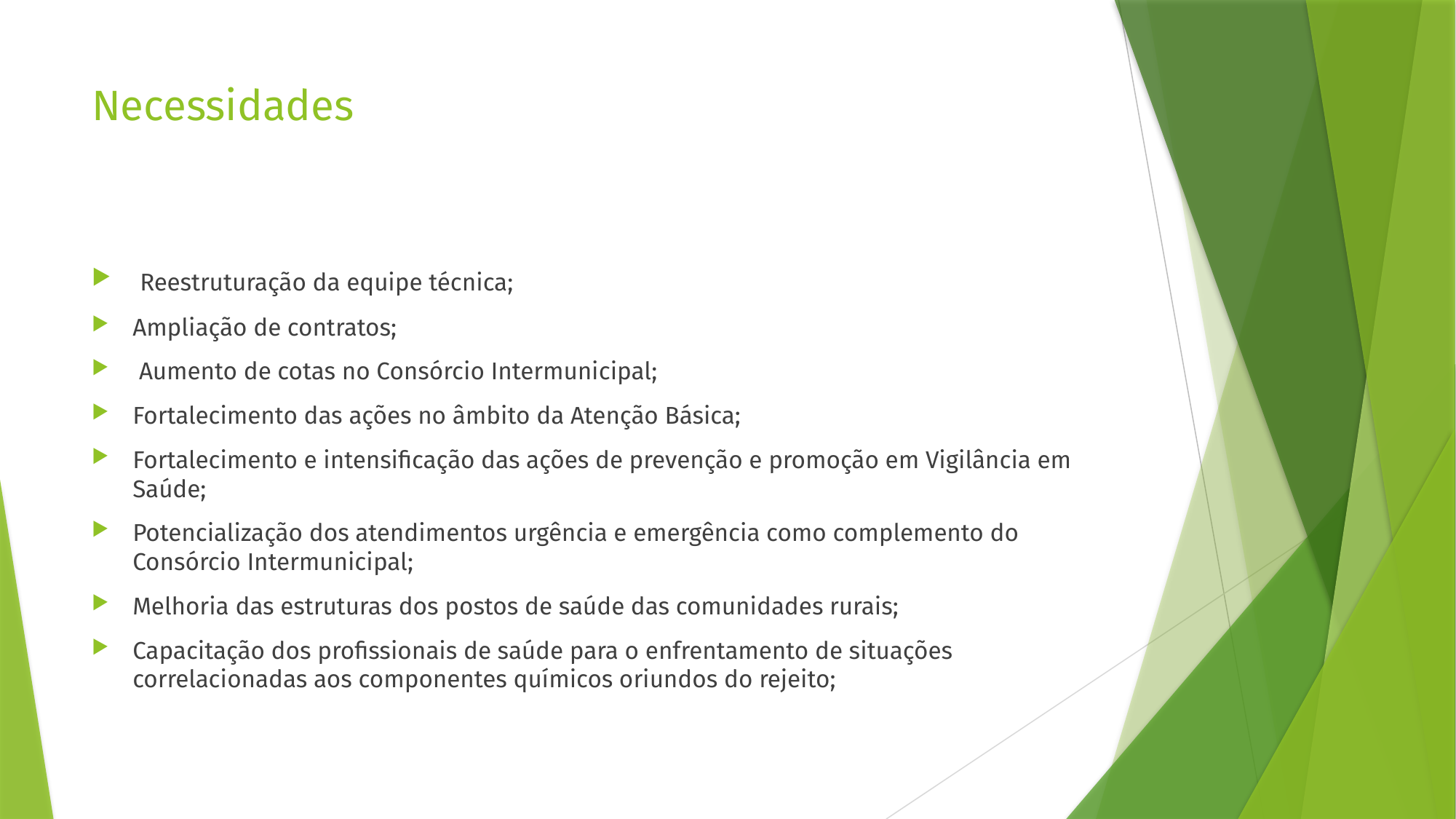

# Necessidades
 Reestruturação da equipe técnica;
Ampliação de contratos;
 Aumento de cotas no Consórcio Intermunicipal;
Fortalecimento das ações no âmbito da Atenção Básica;
Fortalecimento e intensificação das ações de prevenção e promoção em Vigilância em Saúde;
Potencialização dos atendimentos urgência e emergência como complemento do Consórcio Intermunicipal;
Melhoria das estruturas dos postos de saúde das comunidades rurais;
Capacitação dos profissionais de saúde para o enfrentamento de situações correlacionadas aos componentes químicos oriundos do rejeito;